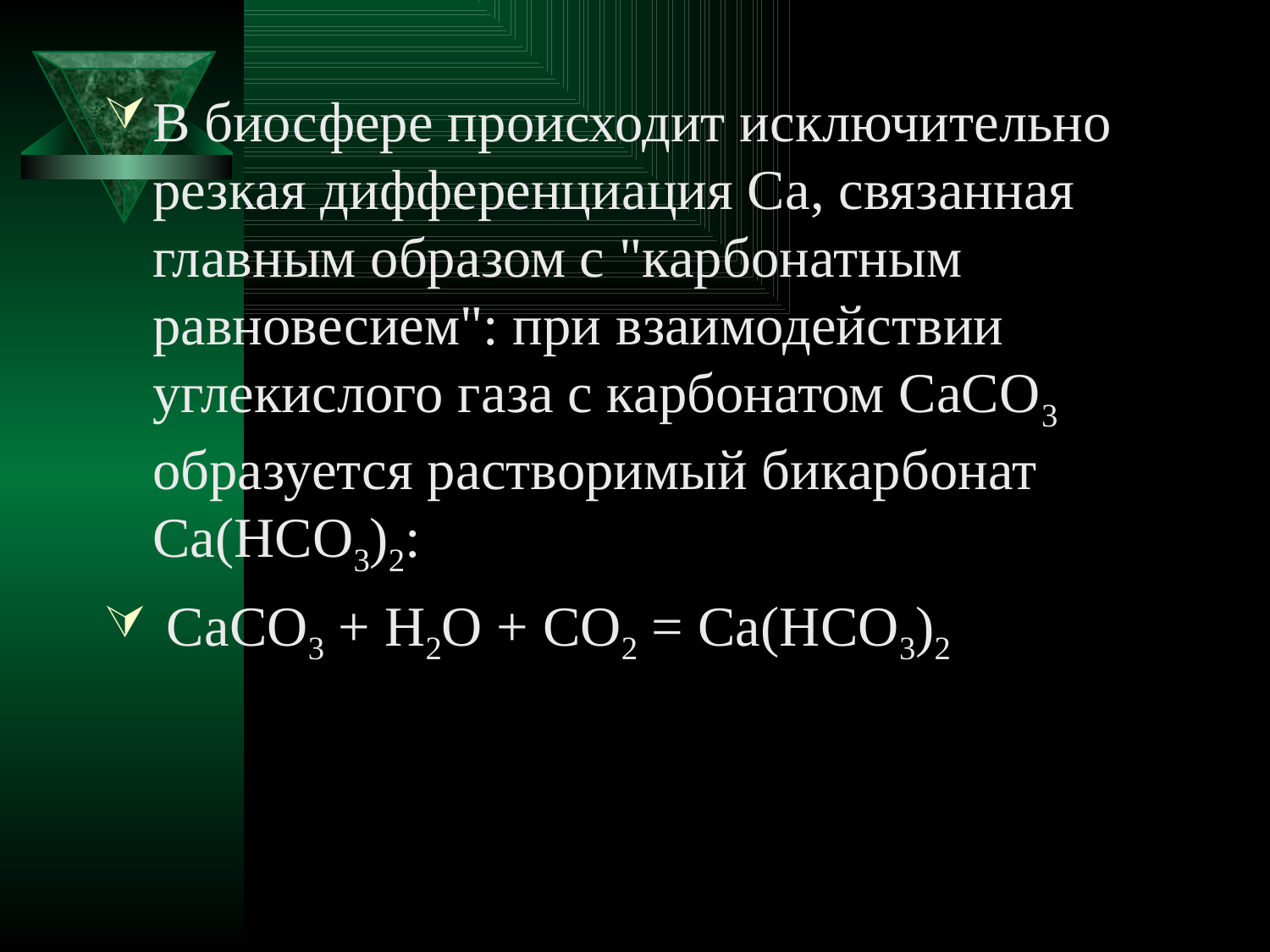

В биосфере происходит исключительно резкая дифференциация Ca, связанная главным образом с "карбонатным равновесием": при взаимодействии углекислого газа с карбонатом СаСО3 образуется растворимый бикарбонат Ca(HCO3)2:
 CaCO3 + H2O + CO2 = Ca(HCO3)2